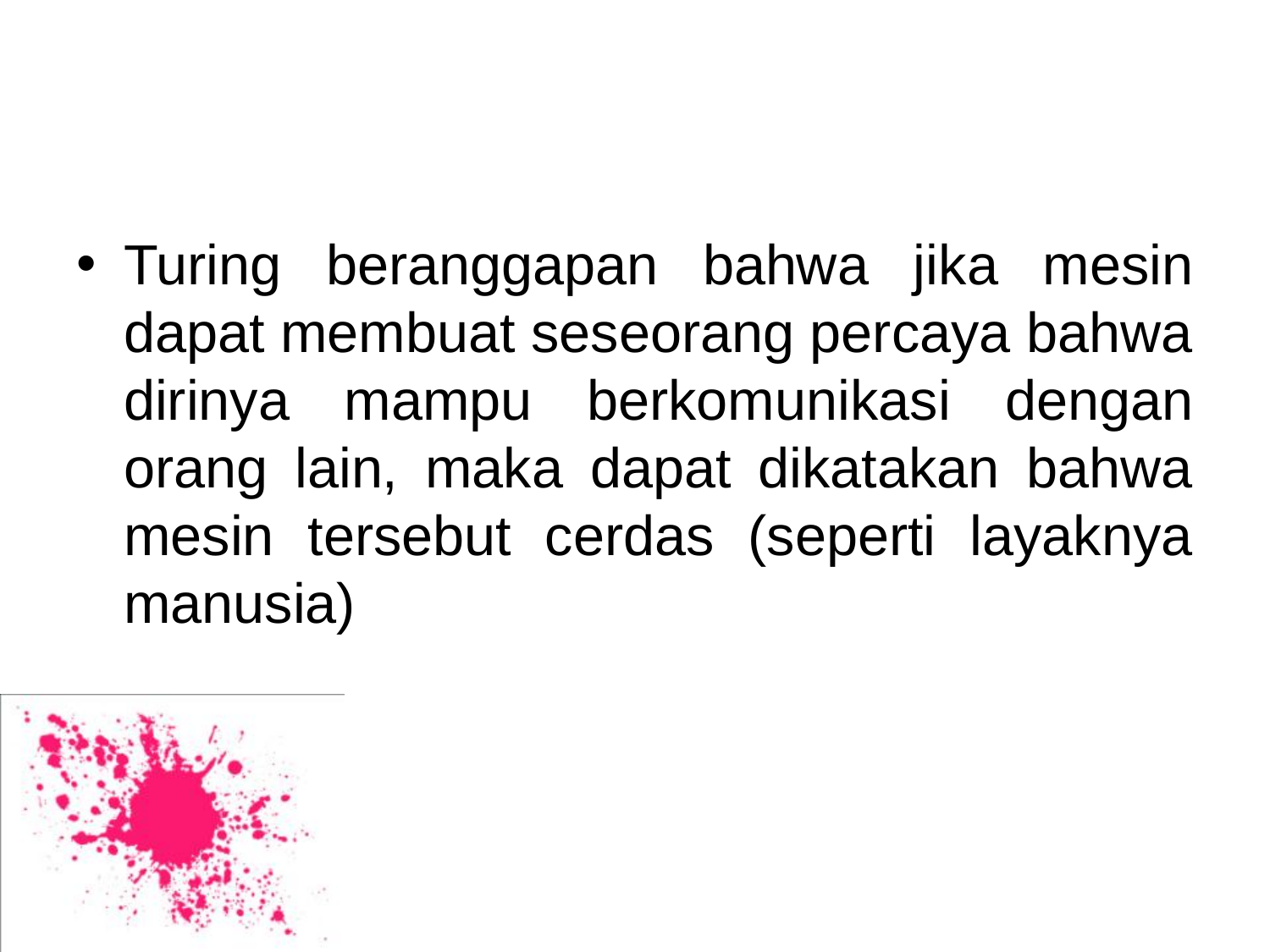

#
Turing beranggapan bahwa jika mesin dapat membuat seseorang percaya bahwa dirinya mampu berkomunikasi dengan orang lain, maka dapat dikatakan bahwa mesin tersebut cerdas (seperti layaknya manusia)